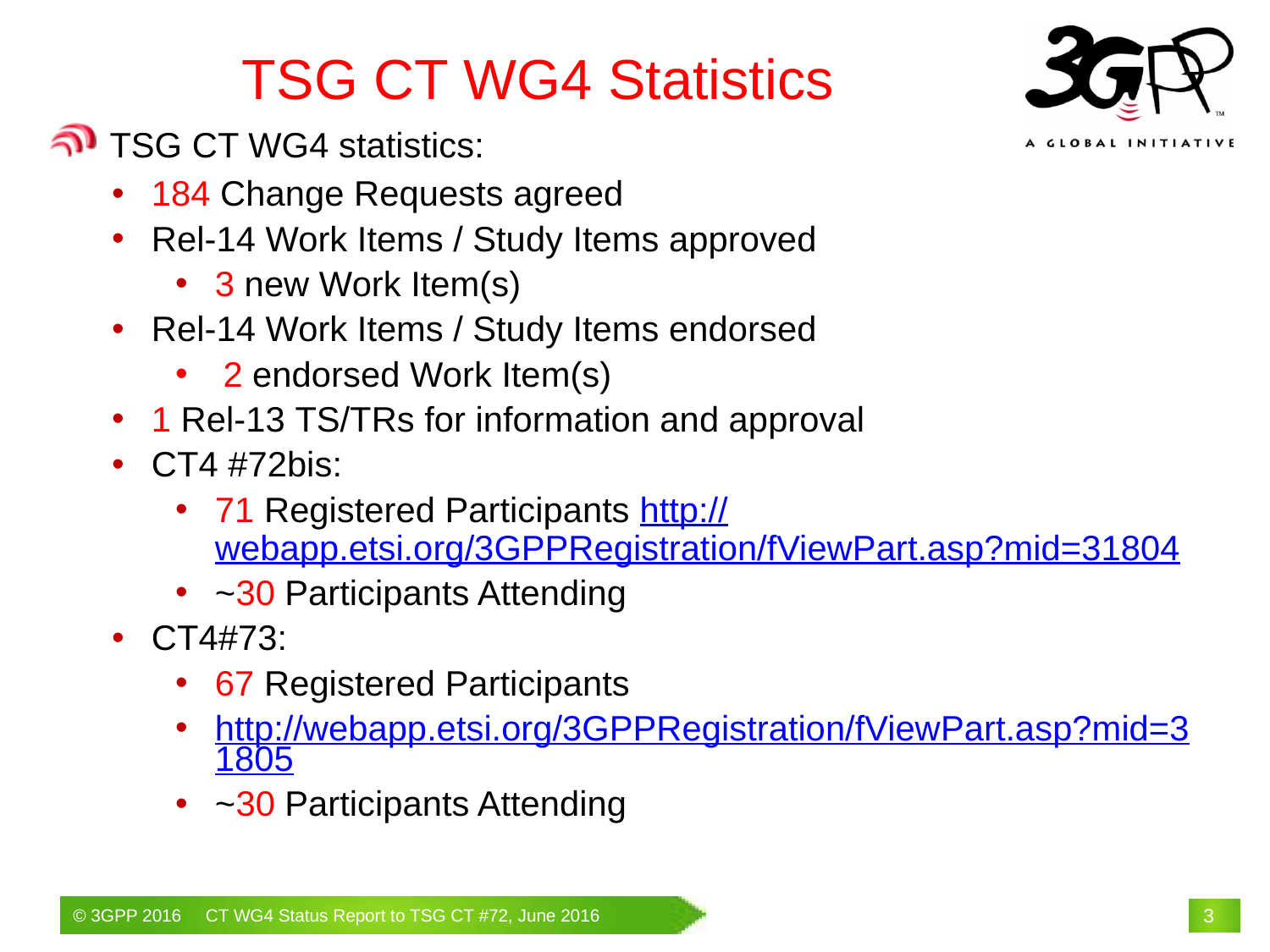

TSG CT WG4 Statistics
 TSG CT WG4 statistics:
184 Change Requests agreed
Rel-14 Work Items / Study Items approved
3 new Work Item(s)
Rel-14 Work Items / Study Items endorsed
2 endorsed Work Item(s)
1 Rel-13 TS/TRs for information and approval
CT4 #72bis:
71 Registered Participants http://webapp.etsi.org/3GPPRegistration/fViewPart.asp?mid=31804
~30 Participants Attending
CT4#73:
67 Registered Participants
http://webapp.etsi.org/3GPPRegistration/fViewPart.asp?mid=31805
~30 Participants Attending